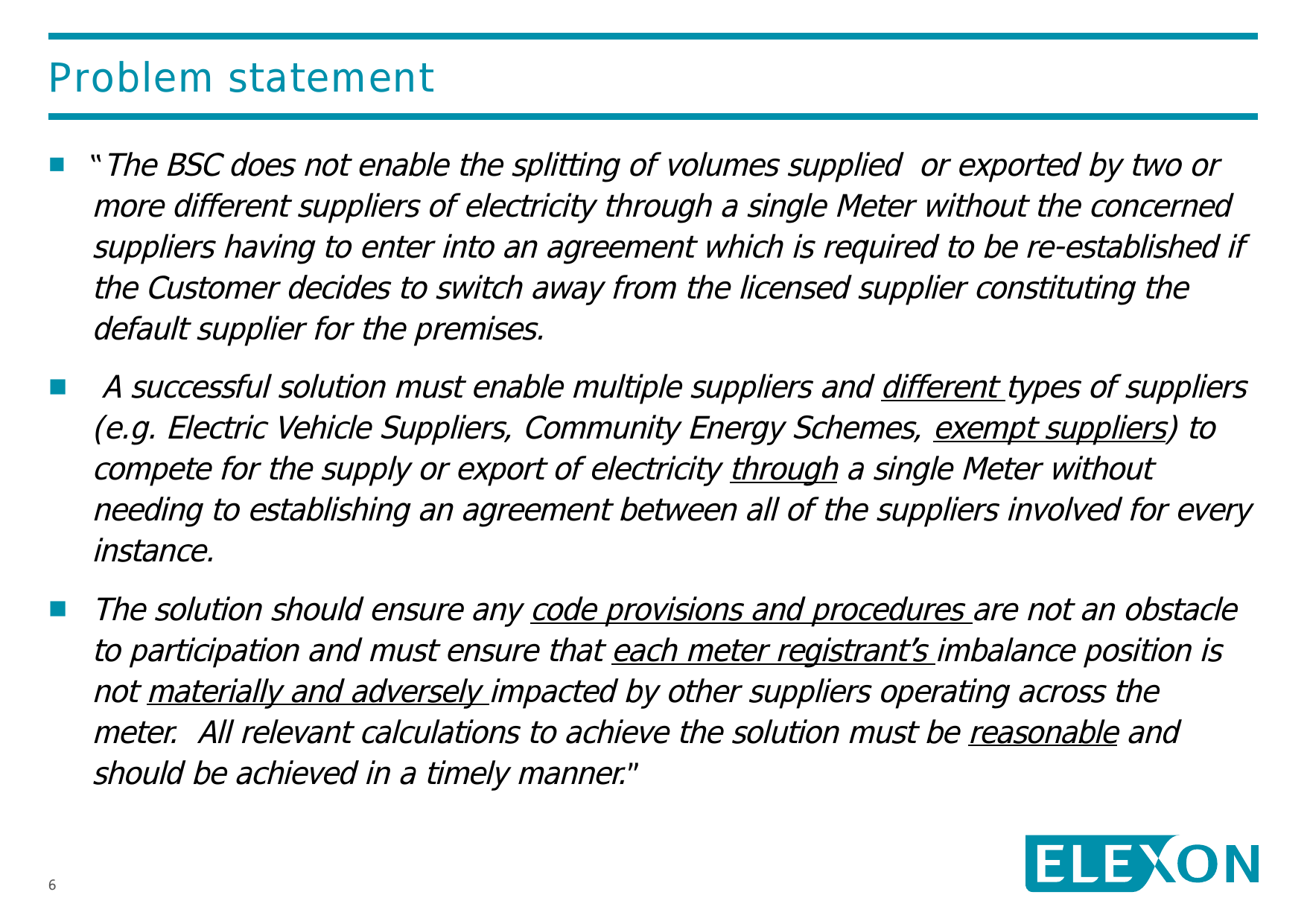

# Problem statement
“The BSC does not enable the splitting of volumes supplied  or exported by two or more different suppliers of electricity through a single Meter without the concerned suppliers having to enter into an agreement which is required to be re-established if the Customer decides to switch away from the licensed supplier constituting the default supplier for the premises.
 A successful solution must enable multiple suppliers and different types of suppliers (e.g. Electric Vehicle Suppliers, Community Energy Schemes, exempt suppliers) to compete for the supply or export of electricity through a single Meter without needing to establishing an agreement between all of the suppliers involved for every instance.
The solution should ensure any code provisions and procedures are not an obstacle to participation and must ensure that each meter registrant’s imbalance position is not materially and adversely impacted by other suppliers operating across the meter.  All relevant calculations to achieve the solution must be reasonable and should be achieved in a timely manner.”

6